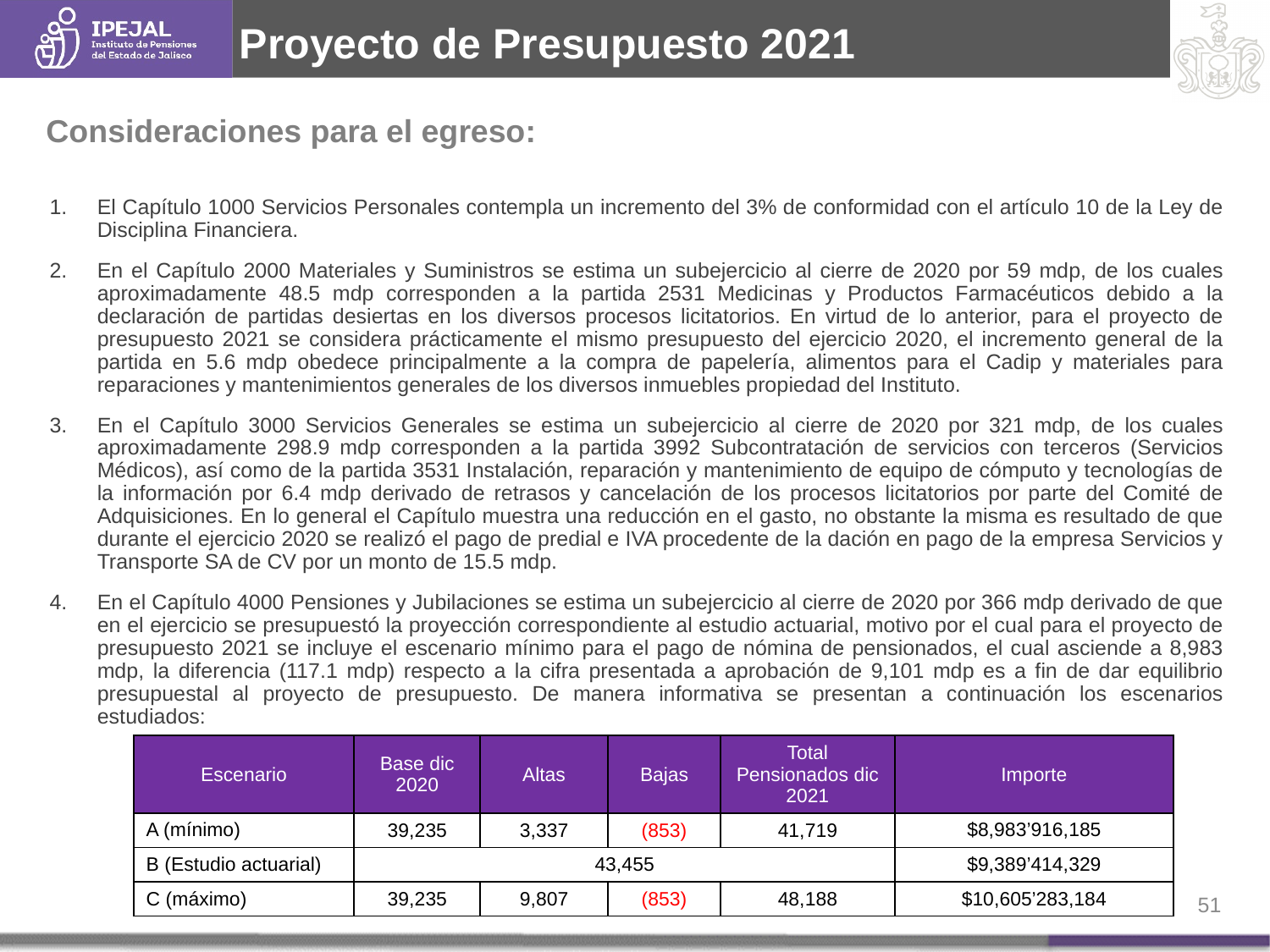

Proyecto de Presupuesto 2021
Consideraciones para el egreso:
El Capítulo 1000 Servicios Personales contempla un incremento del 3% de conformidad con el artículo 10 de la Ley de Disciplina Financiera.
En el Capítulo 2000 Materiales y Suministros se estima un subejercicio al cierre de 2020 por 59 mdp, de los cuales aproximadamente 48.5 mdp corresponden a la partida 2531 Medicinas y Productos Farmacéuticos debido a la declaración de partidas desiertas en los diversos procesos licitatorios. En virtud de lo anterior, para el proyecto de presupuesto 2021 se considera prácticamente el mismo presupuesto del ejercicio 2020, el incremento general de la partida en 5.6 mdp obedece principalmente a la compra de papelería, alimentos para el Cadip y materiales para reparaciones y mantenimientos generales de los diversos inmuebles propiedad del Instituto.
En el Capítulo 3000 Servicios Generales se estima un subejercicio al cierre de 2020 por 321 mdp, de los cuales aproximadamente 298.9 mdp corresponden a la partida 3992 Subcontratación de servicios con terceros (Servicios Médicos), así como de la partida 3531 Instalación, reparación y mantenimiento de equipo de cómputo y tecnologías de la información por 6.4 mdp derivado de retrasos y cancelación de los procesos licitatorios por parte del Comité de Adquisiciones. En lo general el Capítulo muestra una reducción en el gasto, no obstante la misma es resultado de que durante el ejercicio 2020 se realizó el pago de predial e IVA procedente de la dación en pago de la empresa Servicios y Transporte SA de CV por un monto de 15.5 mdp.
En el Capítulo 4000 Pensiones y Jubilaciones se estima un subejercicio al cierre de 2020 por 366 mdp derivado de que en el ejercicio se presupuestó la proyección correspondiente al estudio actuarial, motivo por el cual para el proyecto de presupuesto 2021 se incluye el escenario mínimo para el pago de nómina de pensionados, el cual asciende a 8,983 mdp, la diferencia (117.1 mdp) respecto a la cifra presentada a aprobación de 9,101 mdp es a fin de dar equilibrio presupuestal al proyecto de presupuesto. De manera informativa se presentan a continuación los escenarios estudiados:
| Escenario | Base dic 2020 | Altas | Bajas | Total Pensionados dic 2021 | Importe |
| --- | --- | --- | --- | --- | --- |
| A (mínimo) | 39,235 | 3,337 | (853) | 41,719 | $8,983’916,185 |
| B (Estudio actuarial) | 43,455 |  |  |  | $9,389’414,329 |
| C (máximo) | 39,235 | 9,807 | (853) | 48,188 | $10,605’283,184 |
51